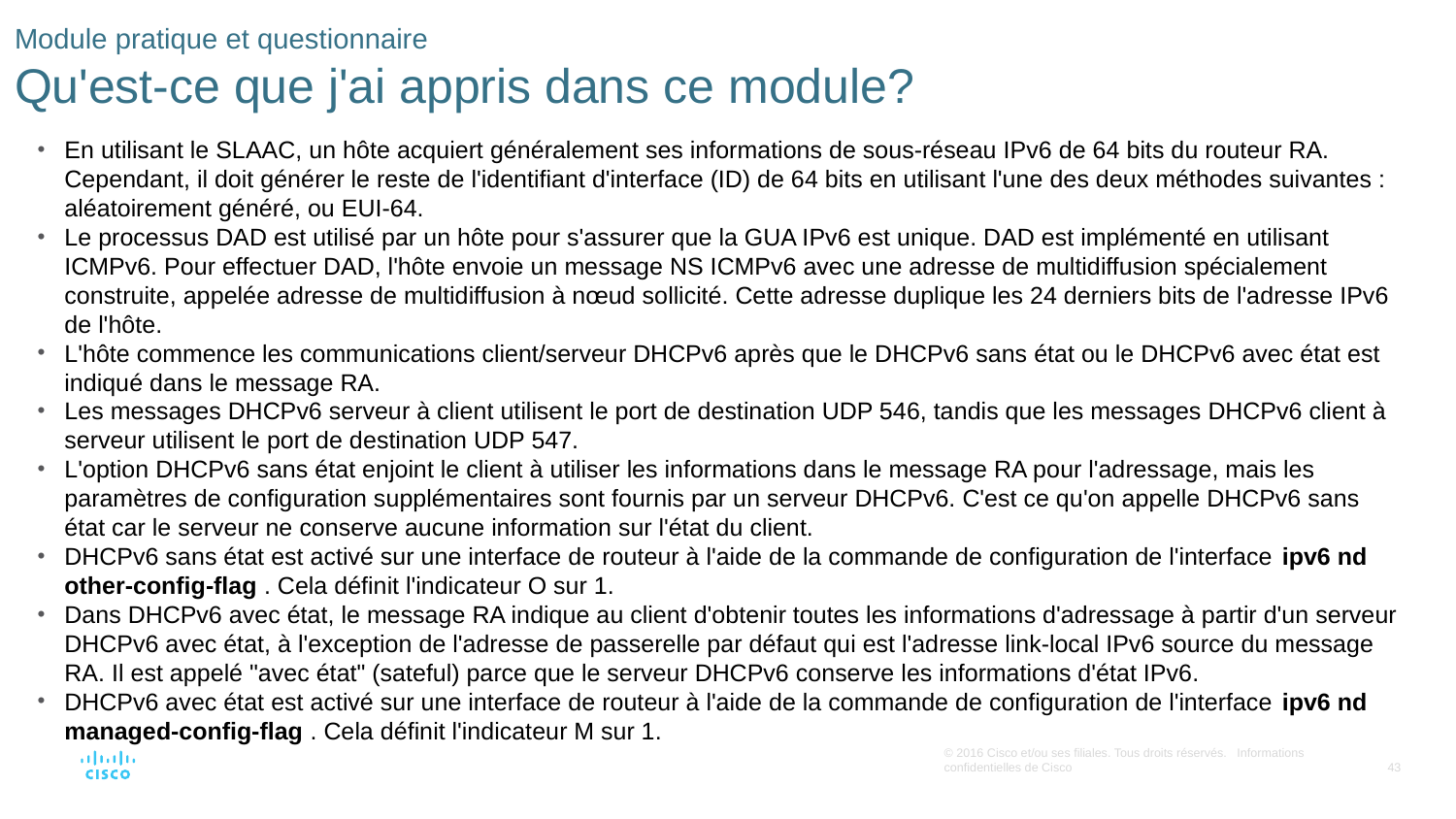

# Module pratique et questionnaire Qu'est-ce que j'ai appris dans ce module?
En utilisant le SLAAC, un hôte acquiert généralement ses informations de sous-réseau IPv6 de 64 bits du routeur RA. Cependant, il doit générer le reste de l'identifiant d'interface (ID) de 64 bits en utilisant l'une des deux méthodes suivantes : aléatoirement généré, ou EUI-64.
Le processus DAD est utilisé par un hôte pour s'assurer que la GUA IPv6 est unique. DAD est implémenté en utilisant ICMPv6. Pour effectuer DAD, l'hôte envoie un message NS ICMPv6 avec une adresse de multidiffusion spécialement construite, appelée adresse de multidiffusion à nœud sollicité. Cette adresse duplique les 24 derniers bits de l'adresse IPv6 de l'hôte.
L'hôte commence les communications client/serveur DHCPv6 après que le DHCPv6 sans état ou le DHCPv6 avec état est indiqué dans le message RA.
Les messages DHCPv6 serveur à client utilisent le port de destination UDP 546, tandis que les messages DHCPv6 client à serveur utilisent le port de destination UDP 547.
L'option DHCPv6 sans état enjoint le client à utiliser les informations dans le message RA pour l'adressage, mais les paramètres de configuration supplémentaires sont fournis par un serveur DHCPv6. C'est ce qu'on appelle DHCPv6 sans état car le serveur ne conserve aucune information sur l'état du client.
DHCPv6 sans état est activé sur une interface de routeur à l'aide de la commande de configuration de l'interface ipv6 nd other-config-flag . Cela définit l'indicateur O sur 1.
Dans DHCPv6 avec état, le message RA indique au client d'obtenir toutes les informations d'adressage à partir d'un serveur DHCPv6 avec état, à l'exception de l'adresse de passerelle par défaut qui est l'adresse link-local IPv6 source du message RA. Il est appelé "avec état" (sateful) parce que le serveur DHCPv6 conserve les informations d'état IPv6.
DHCPv6 avec état est activé sur une interface de routeur à l'aide de la commande de configuration de l'interface ipv6 nd managed-config-flag . Cela définit l'indicateur M sur 1.